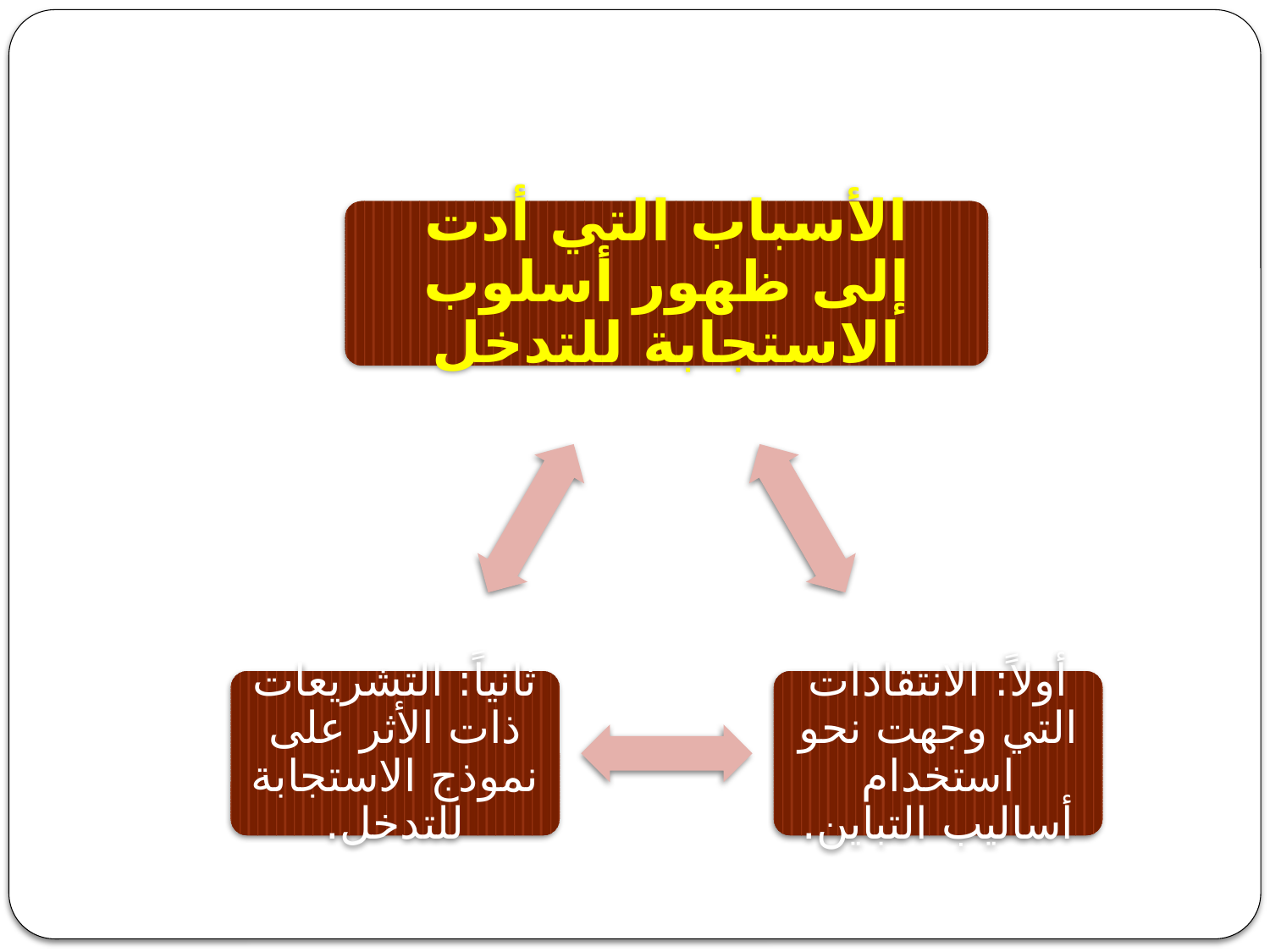

#
الأسباب التي أدت إلى ظهور أسلوب الاستجابة للتدخل

أولاً: الانتقادات التي وجهت نحو استخدام أساليب التباين.

ثانياً: التشريعات ذات الأثر على نموذج الاستجابة للتدخل.